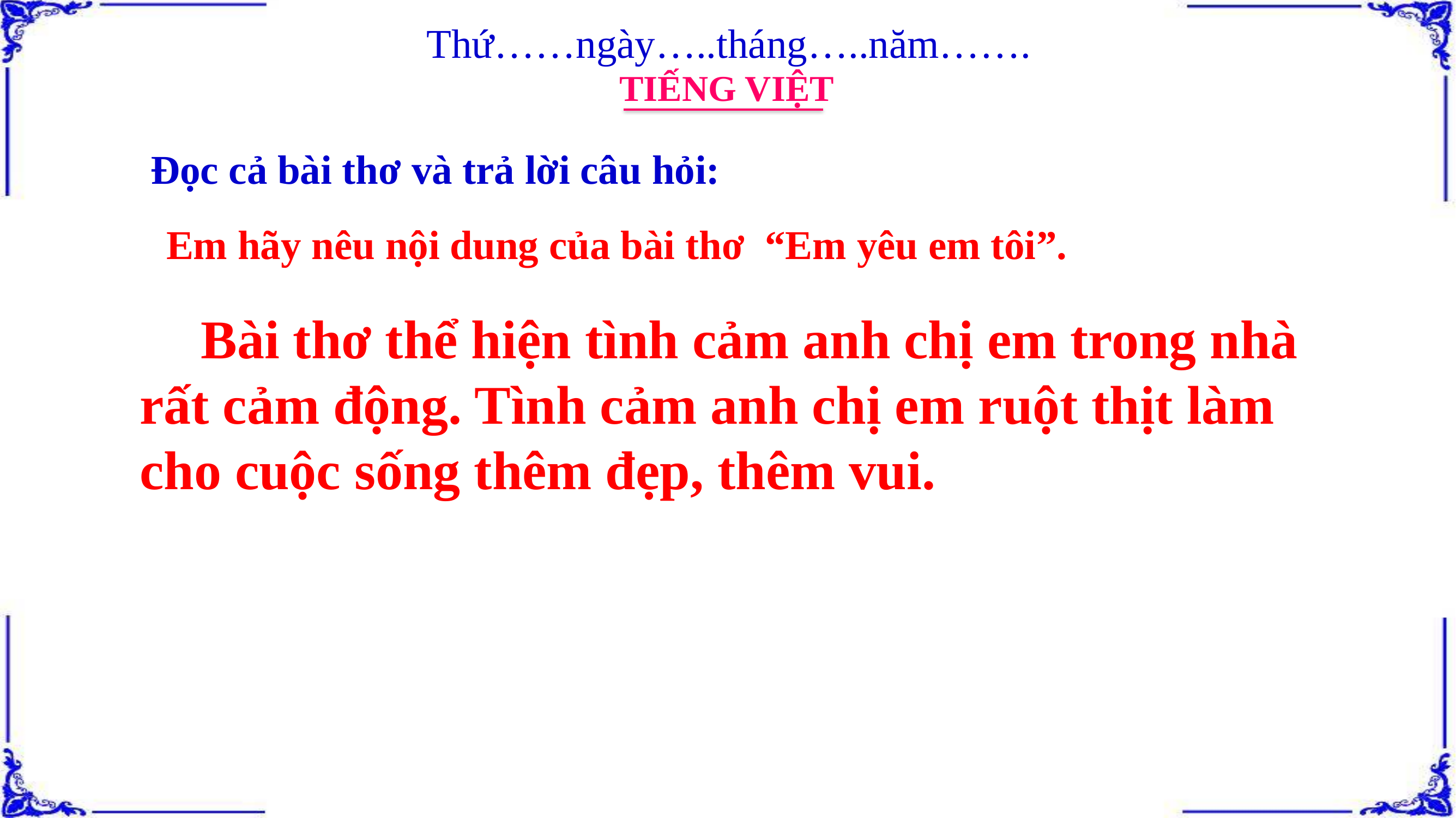

Thứ……ngày…..tháng…..năm…….
TIẾNG VIỆT
Đọc cả bài thơ và trả lời câu hỏi:
Em hãy nêu nội dung của bài thơ  “Em yêu em tôi”.
      Bài thơ thể hiện tình cảm anh chị em trong nhà rất cảm động. Tình cảm anh chị em ruột thịt làm cho cuộc sống thêm đẹp, thêm vui.